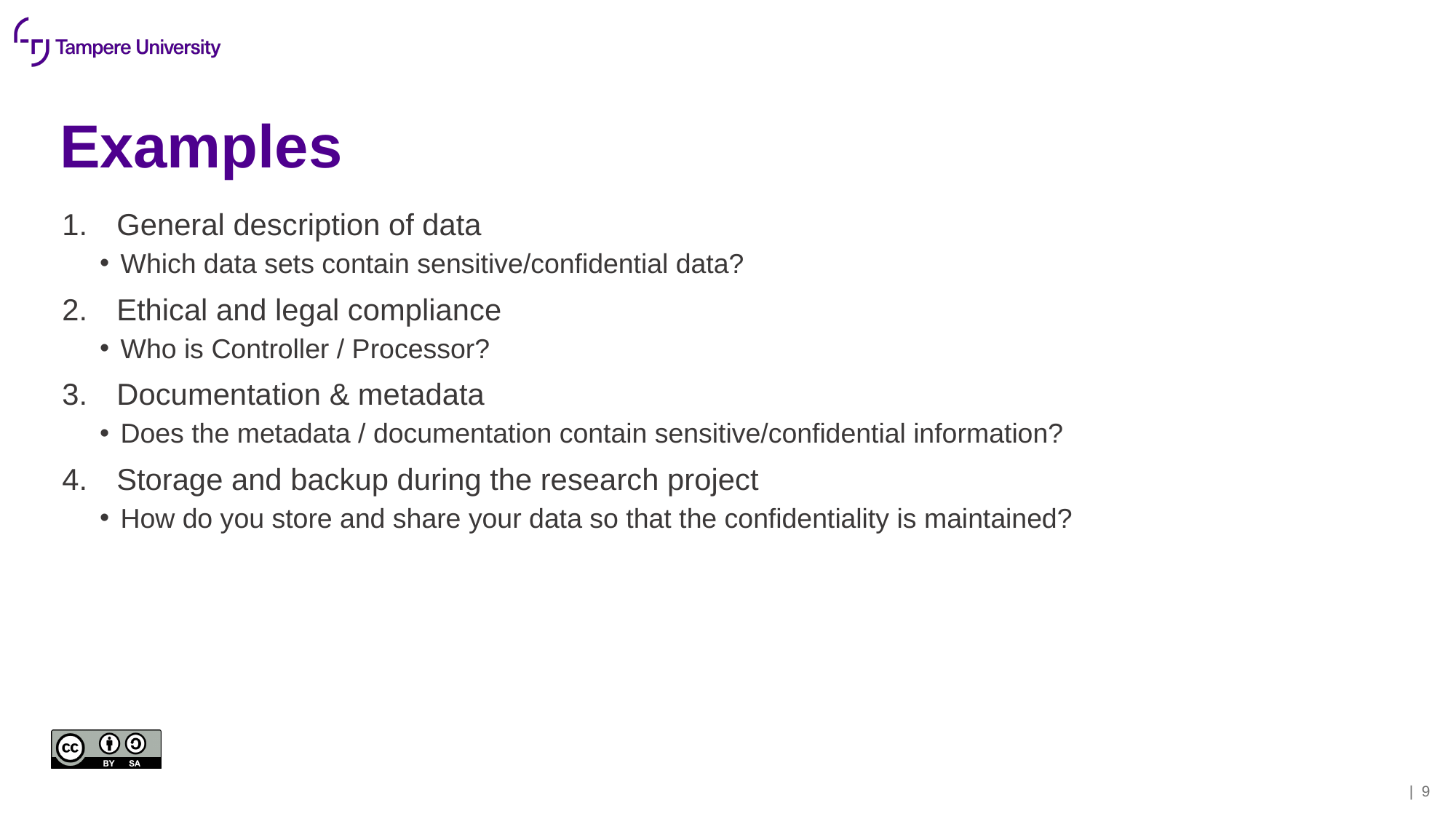

# Examples
General description of data
Which data sets contain sensitive/confidential data?
Ethical and legal compliance
Who is Controller / Processor?
Documentation & metadata
Does the metadata / documentation contain sensitive/confidential information?
Storage and backup during the research project
How do you store and share your data so that the confidentiality is maintained?

|  9